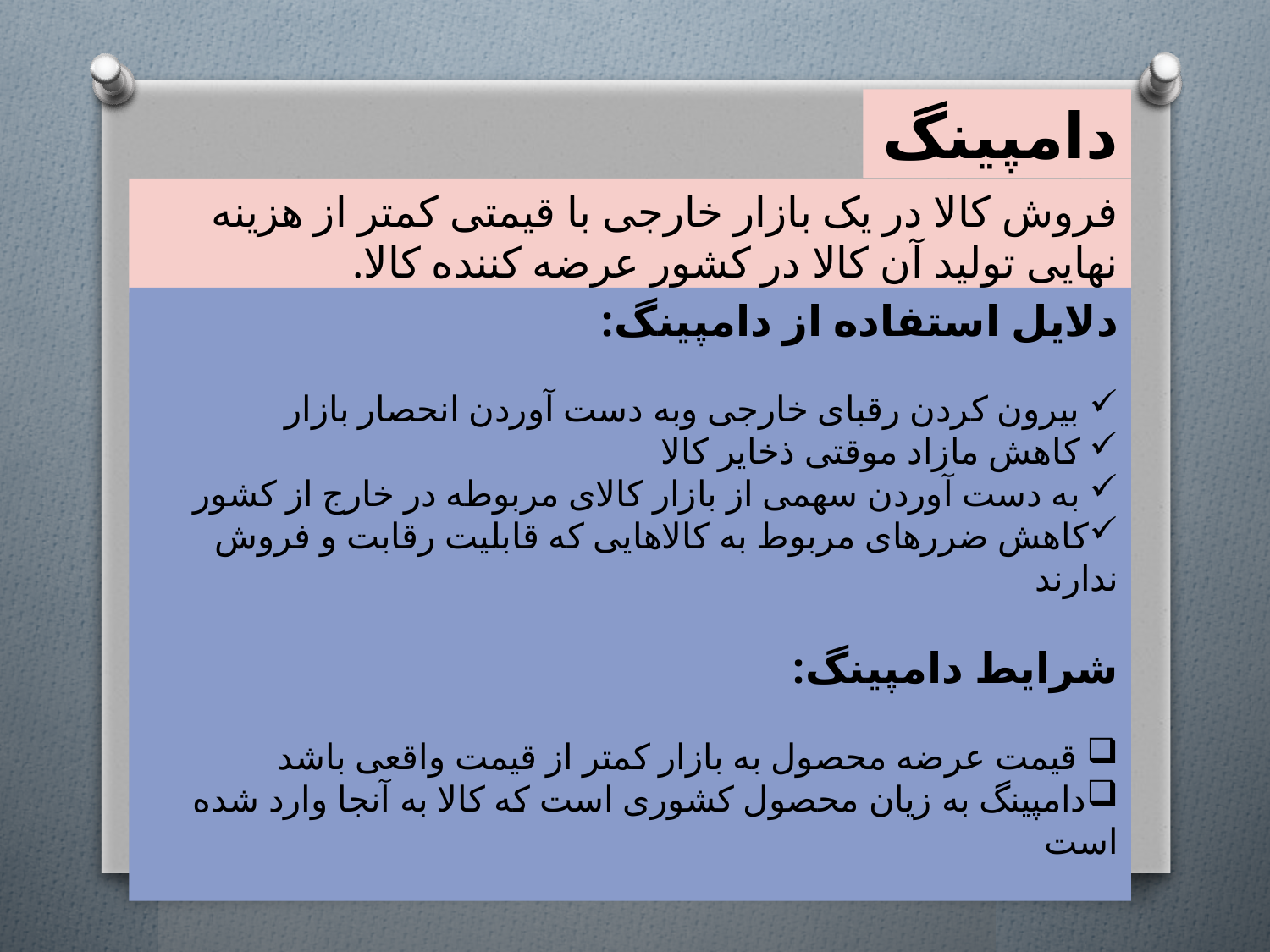

دامپینگ
فروش کالا در یک بازار خارجی با قیمتی کمتر از هزینه نهایی تولید آن کالا در کشور عرضه کننده کالا.
دلایل استفاده از دامپینگ:

 بیرون کردن رقبای خارجی وبه دست آوردن انحصار بازار
 کاهش مازاد موقتی ذخایر کالا
 به دست آوردن سهمی از بازار کالای مربوطه در خارج از کشور
کاهش ضررهای مربوط به کالاهایی که قابلیت رقابت و فروش ندارند

شرایط دامپینگ:

 قیمت عرضه محصول به بازار کمتر از قیمت واقعی باشد
دامپینگ به زیان محصول کشوری است که کالا به آنجا وارد شده است